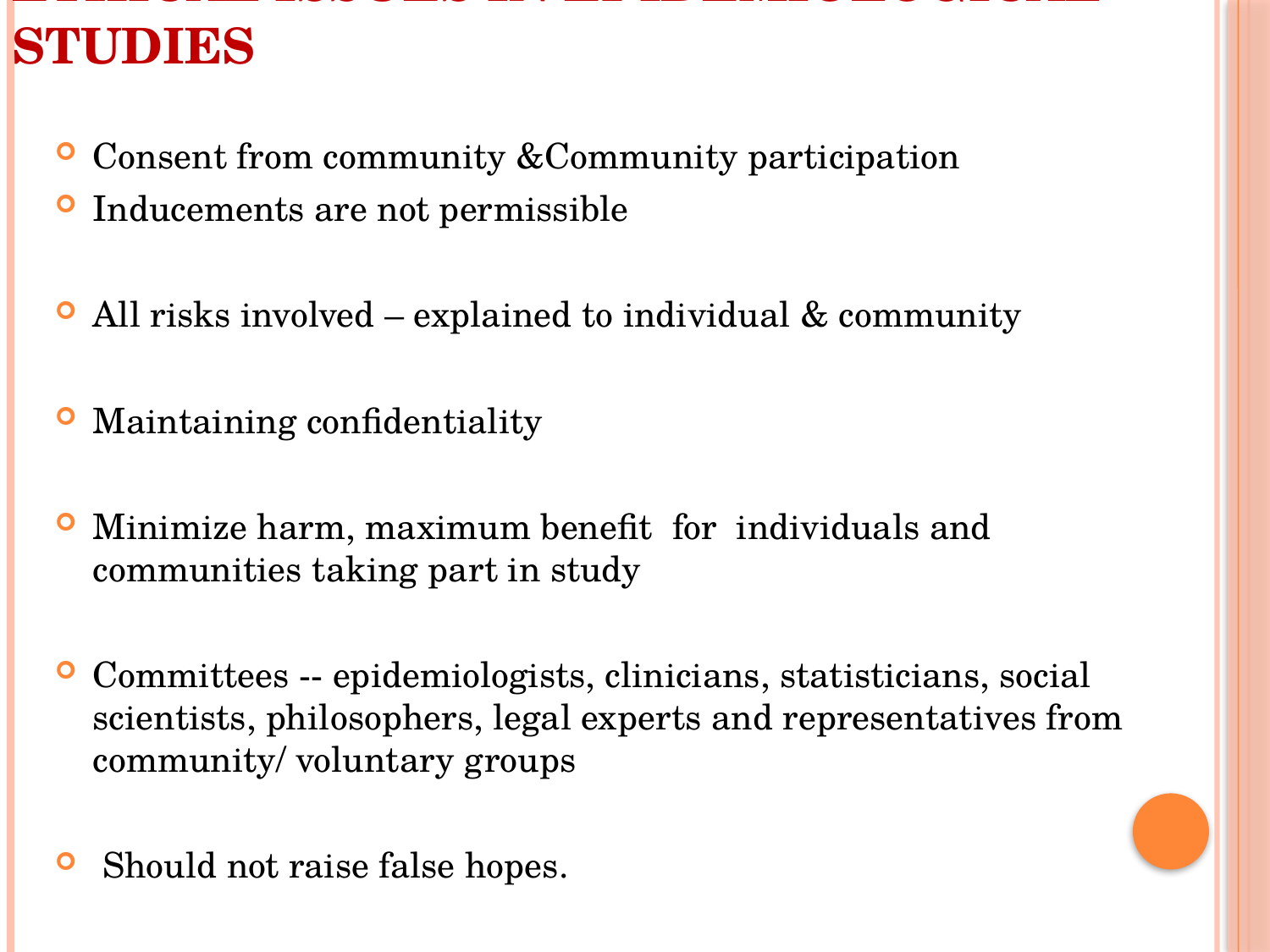

# Ethical issues in epidemiological studies
Consent from community &Community participation
Inducements are not permissible

All risks involved – explained to individual & community

Maintaining confidentiality

Minimize harm, maximum benefit  for  individuals and communities taking part in study

Committees -- epidemiologists, clinicians, statisticians, social scientists, philosophers, legal experts and representatives from community/ voluntary groups

 Should not raise false hopes.